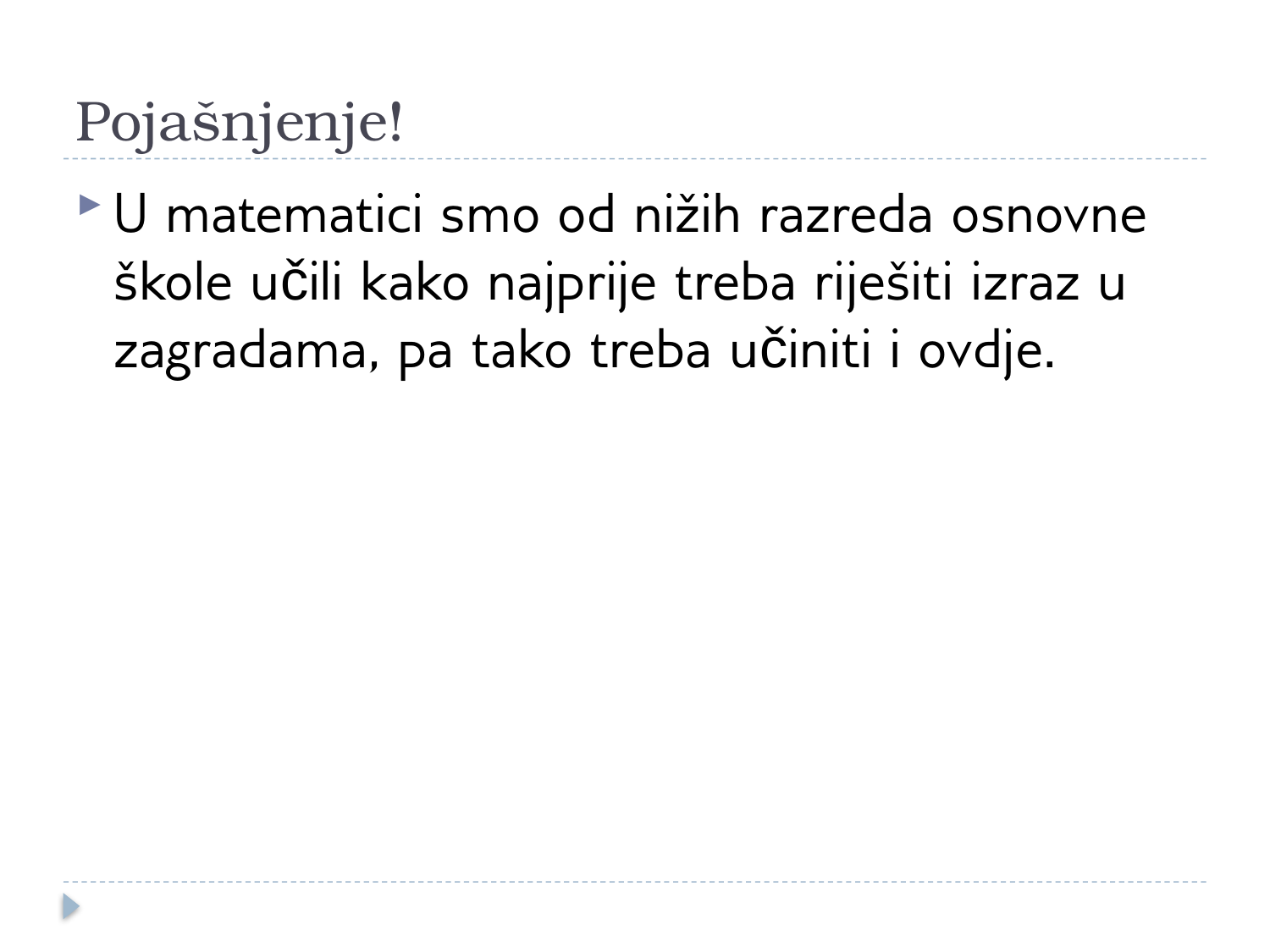

# Pojašnjenje!
U matematici smo od nižih razreda osnovne škole učili kako najprije treba riješiti izraz u zagradama, pa tako treba učiniti i ovdje.